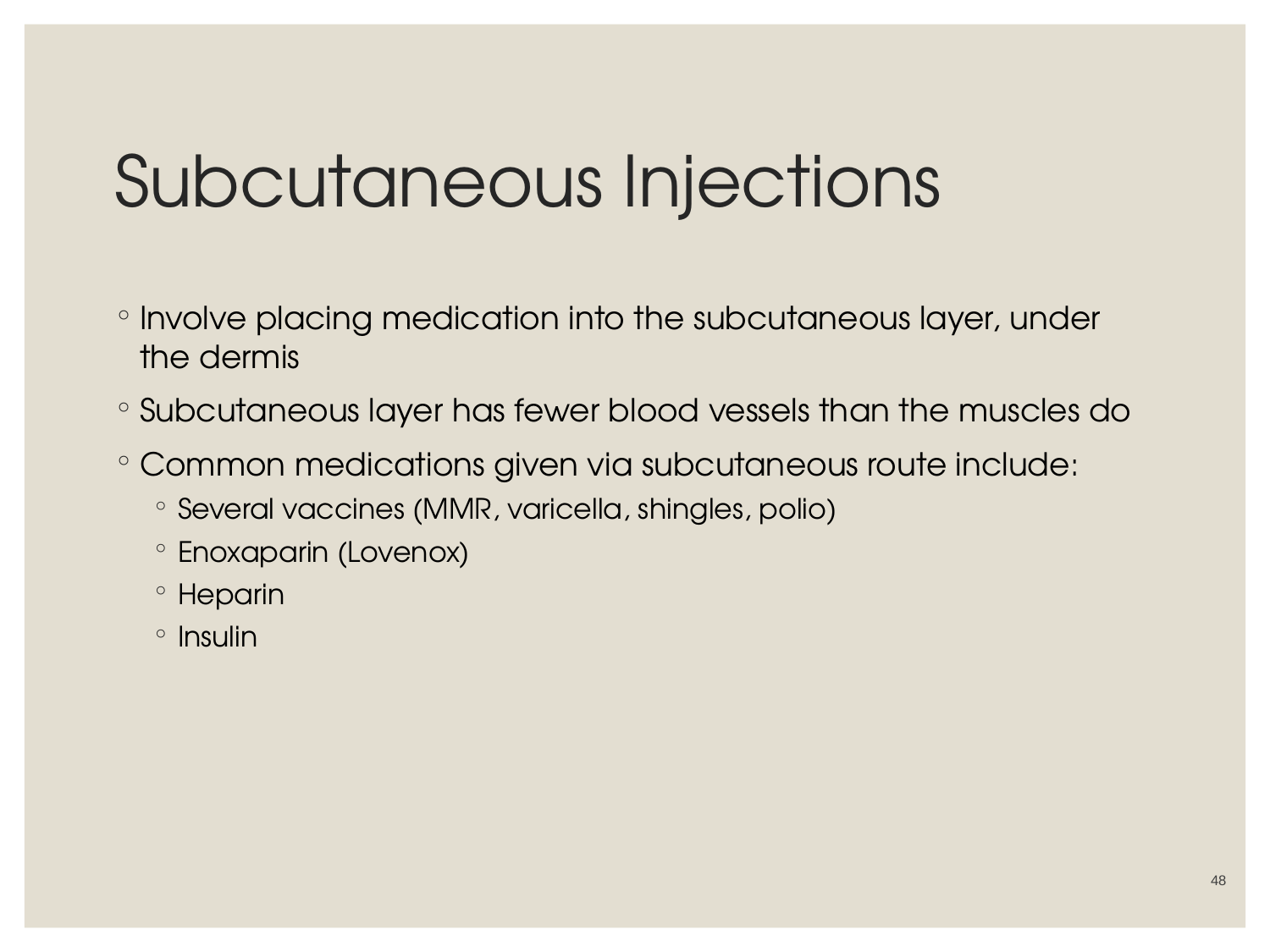

# Subcutaneous Injections
Involve placing medication into the subcutaneous layer, under the dermis
Subcutaneous layer has fewer blood vessels than the muscles do
Common medications given via subcutaneous route include:
Several vaccines (MMR, varicella, shingles, polio)
Enoxaparin (Lovenox)
Heparin
Insulin
 48